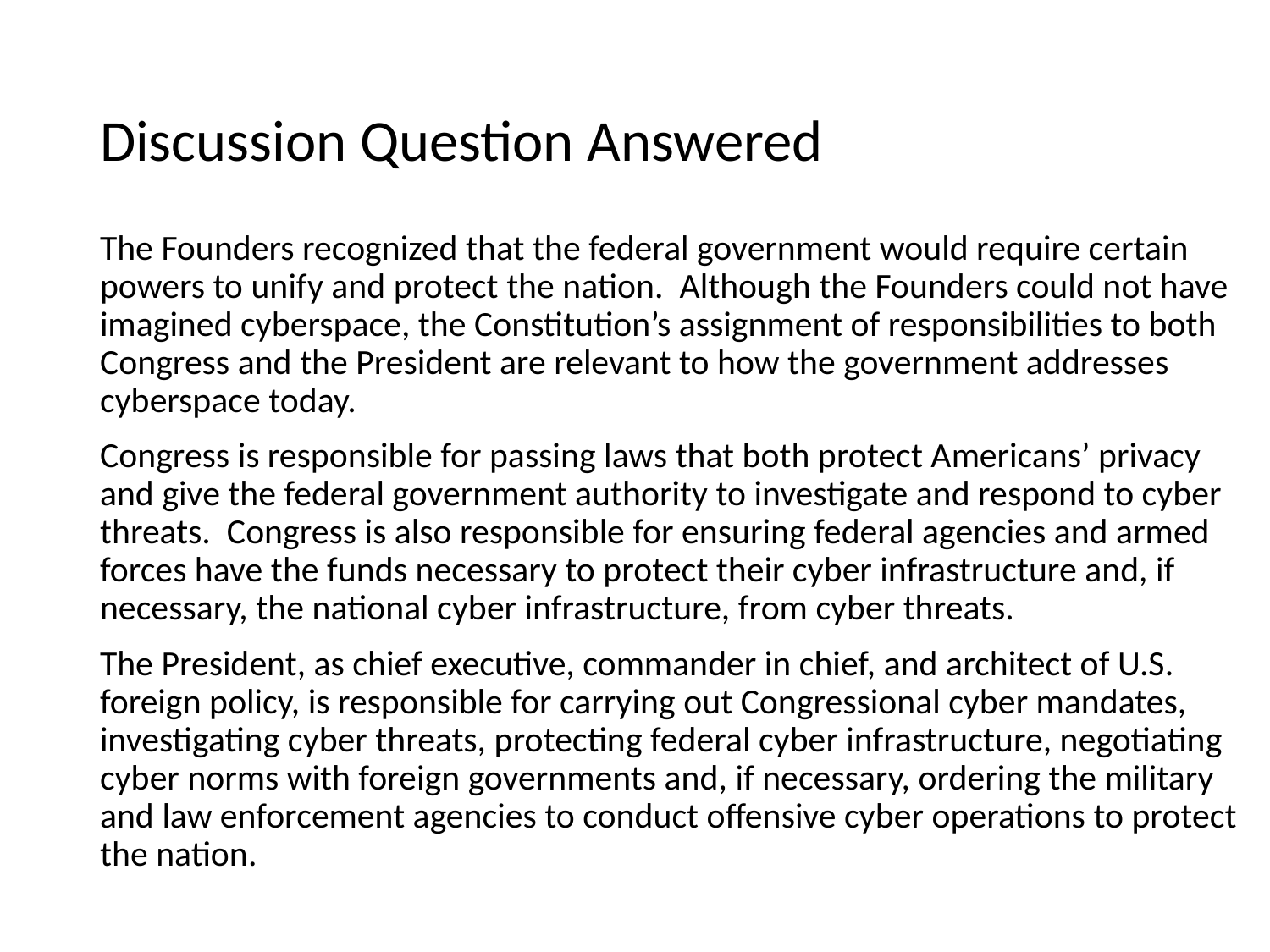

# Discussion Question Answered
The Founders recognized that the federal government would require certain powers to unify and protect the nation.  Although the Founders could not have imagined cyberspace, the Constitution’s assignment of responsibilities to both Congress and the President are relevant to how the government addresses cyberspace today.
Congress is responsible for passing laws that both protect Americans’ privacy and give the federal government authority to investigate and respond to cyber threats.  Congress is also responsible for ensuring federal agencies and armed forces have the funds necessary to protect their cyber infrastructure and, if necessary, the national cyber infrastructure, from cyber threats.
The President, as chief executive, commander in chief, and architect of U.S. foreign policy, is responsible for carrying out Congressional cyber mandates, investigating cyber threats, protecting federal cyber infrastructure, negotiating cyber norms with foreign governments and, if necessary, ordering the military and law enforcement agencies to conduct offensive cyber operations to protect the nation.